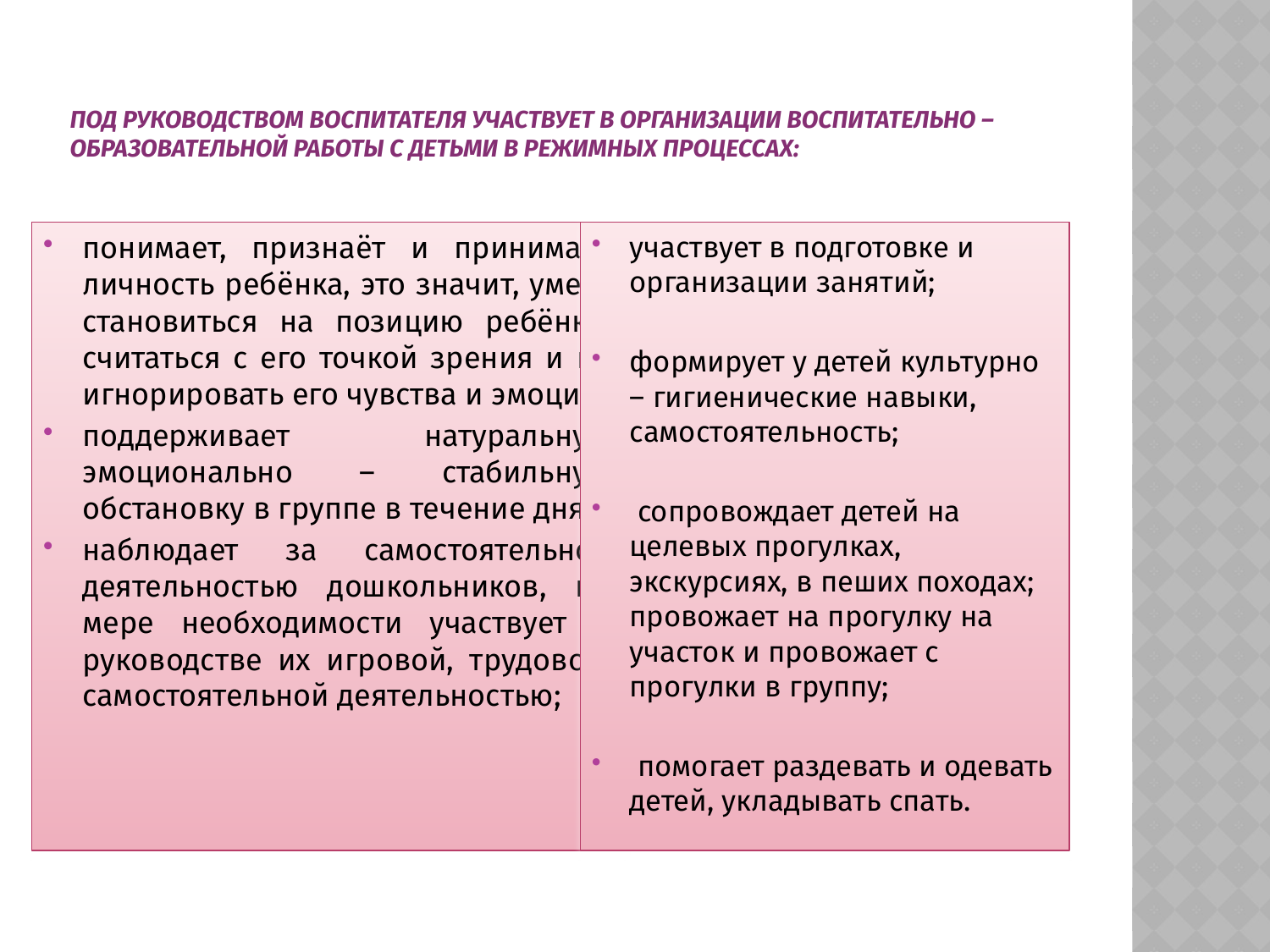

# Под руководством воспитателя участвует в организации воспитательно – образовательной работы с детьми в режимных процессах:
понимает, признаёт и принимает личность ребёнка, это значит, умеет становиться на позицию ребёнка, считаться с его точкой зрения и не игнорировать его чувства и эмоции;
поддерживает натуральную эмоционально – стабильную обстановку в группе в течение дня;
наблюдает за самостоятельной деятельностью дошкольников, по мере необходимости участвует в руководстве их игровой, трудовой, самостоятельной деятельностью;

участвует в подготовке и организации занятий;

формирует у детей культурно – гигиенические навыки, самостоятельность;

 сопровождает детей на целевых прогулках, экскурсиях, в пеших походах; провожает на прогулку на участок и провожает с прогулки в группу;

 помогает раздевать и одевать детей, укладывать спать.